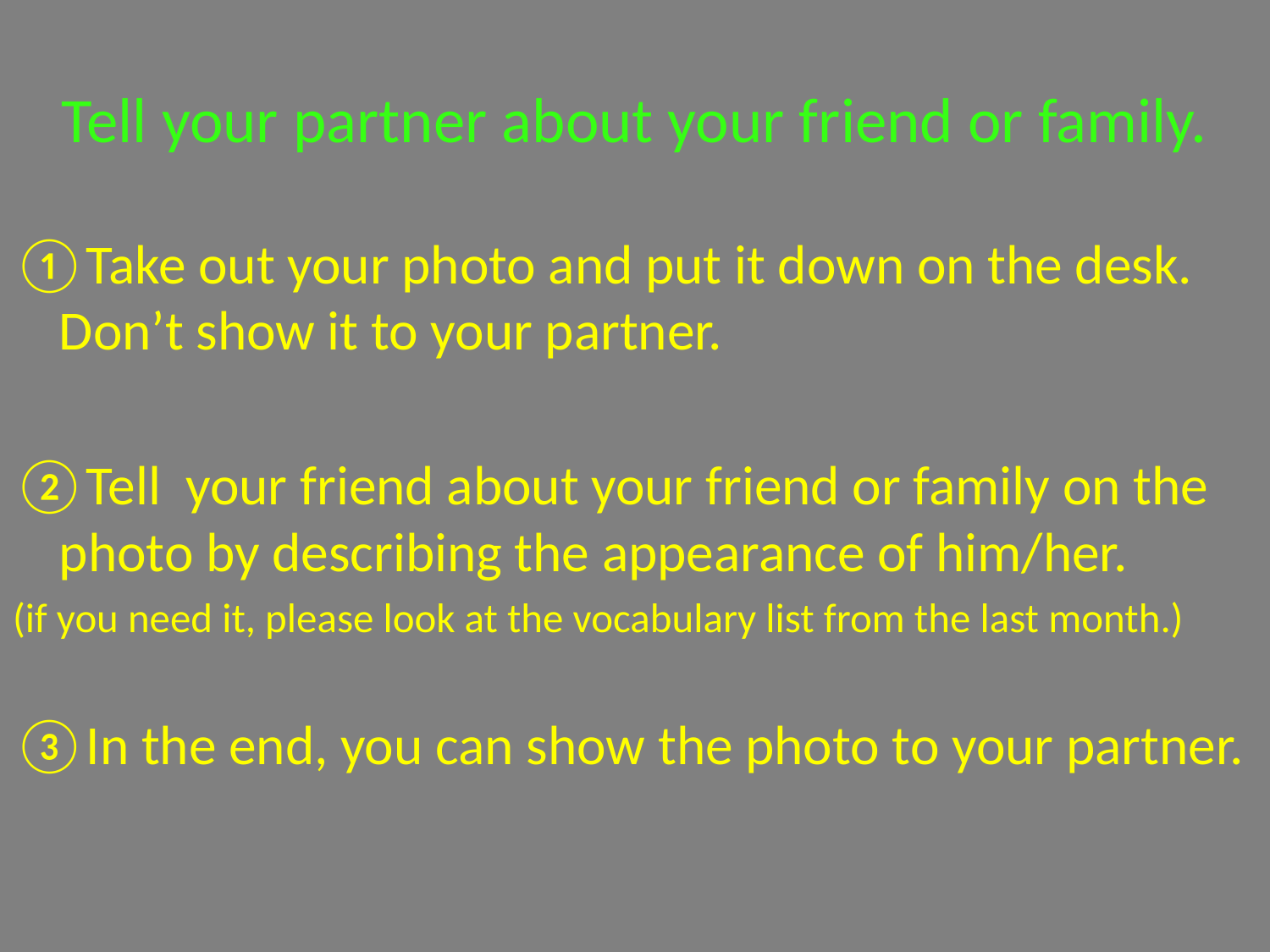

# Tell your partner about your friend or family.
①Take out your photo and put it down on the desk. Don’t show it to your partner.

②Tell  your friend about your friend or family on the photo by describing the appearance of him/her.
(if you need it, please look at the vocabulary list from the last month.)

③In the end, you can show the photo to your partner.